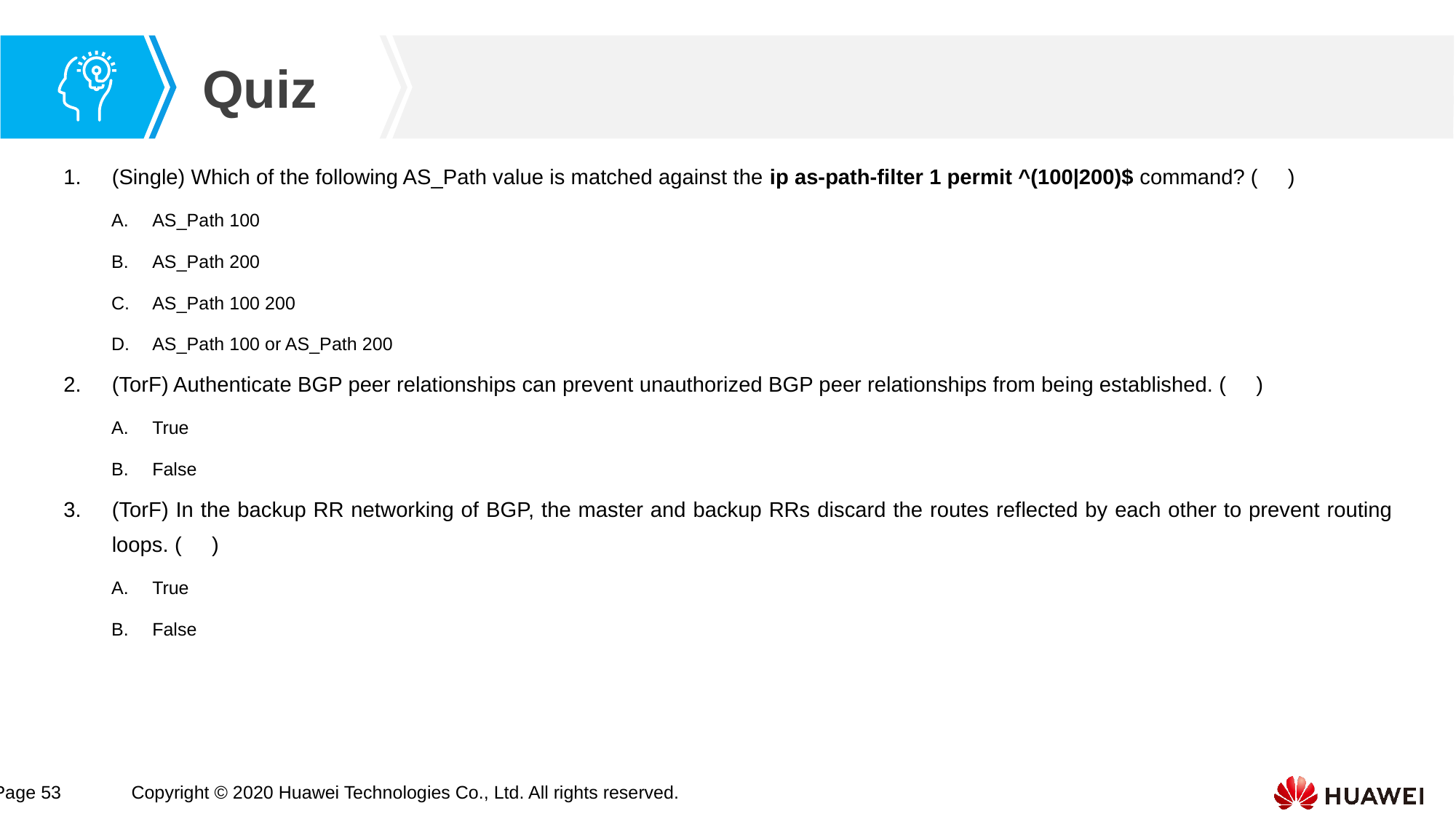

(Single) Which of the following AS_Path value is matched against the ip as-path-filter 1 permit ^(100|200)$ command? (     )
AS_Path 100
AS_Path 200
AS_Path 100 200
AS_Path 100 or AS_Path 200
(TorF) Authenticate BGP peer relationships can prevent unauthorized BGP peer relationships from being established. (     )
True
False
(TorF) In the backup RR networking of BGP, the master and backup RRs discard the routes reflected by each other to prevent routing loops. (     )
True
False